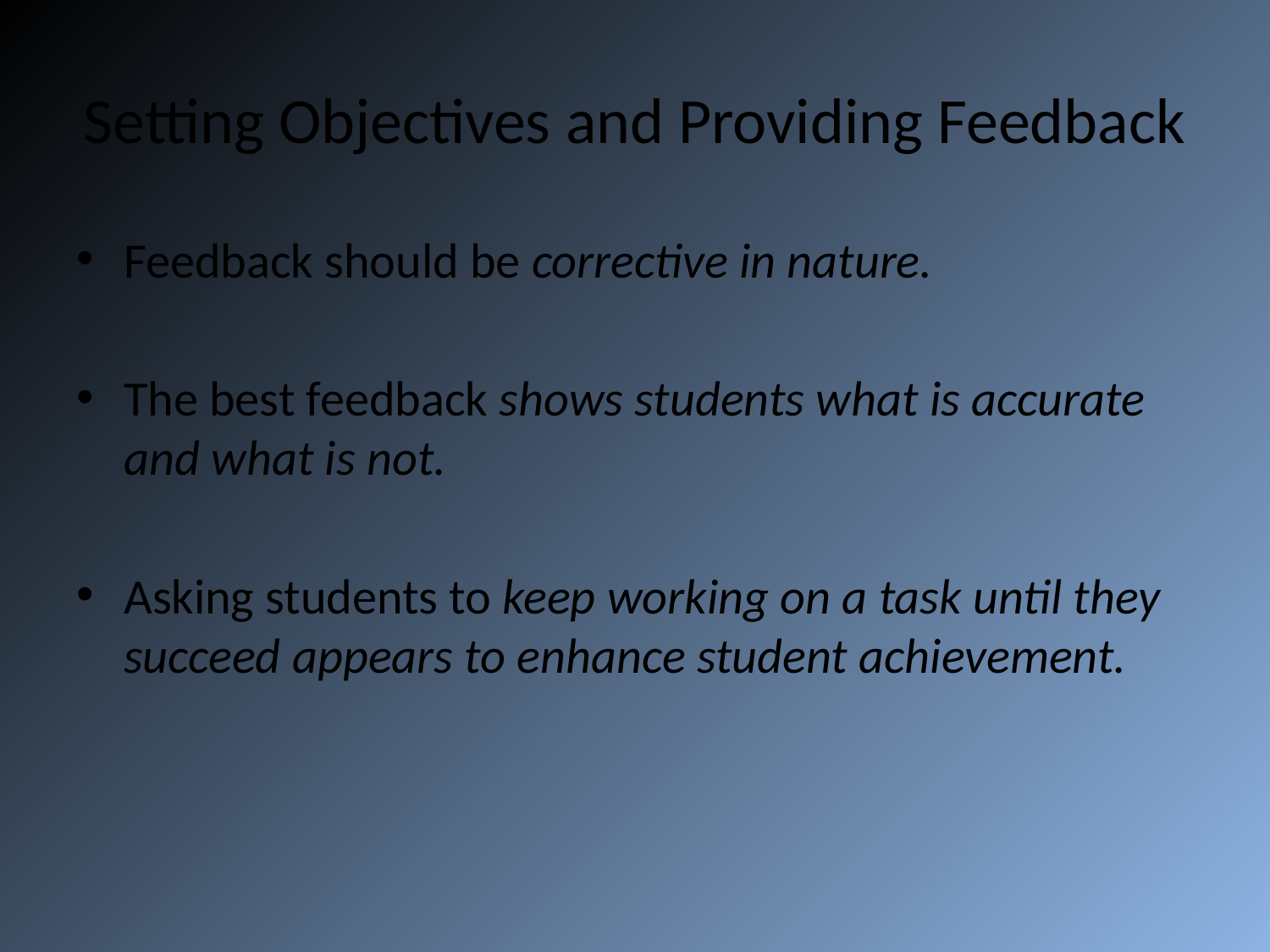

# Setting Objectives and Providing Feedback
Feedback should be corrective in nature.

The best feedback shows students what is accurate and what is not.

Asking students to keep working on a task until they succeed appears to enhance student achievement.